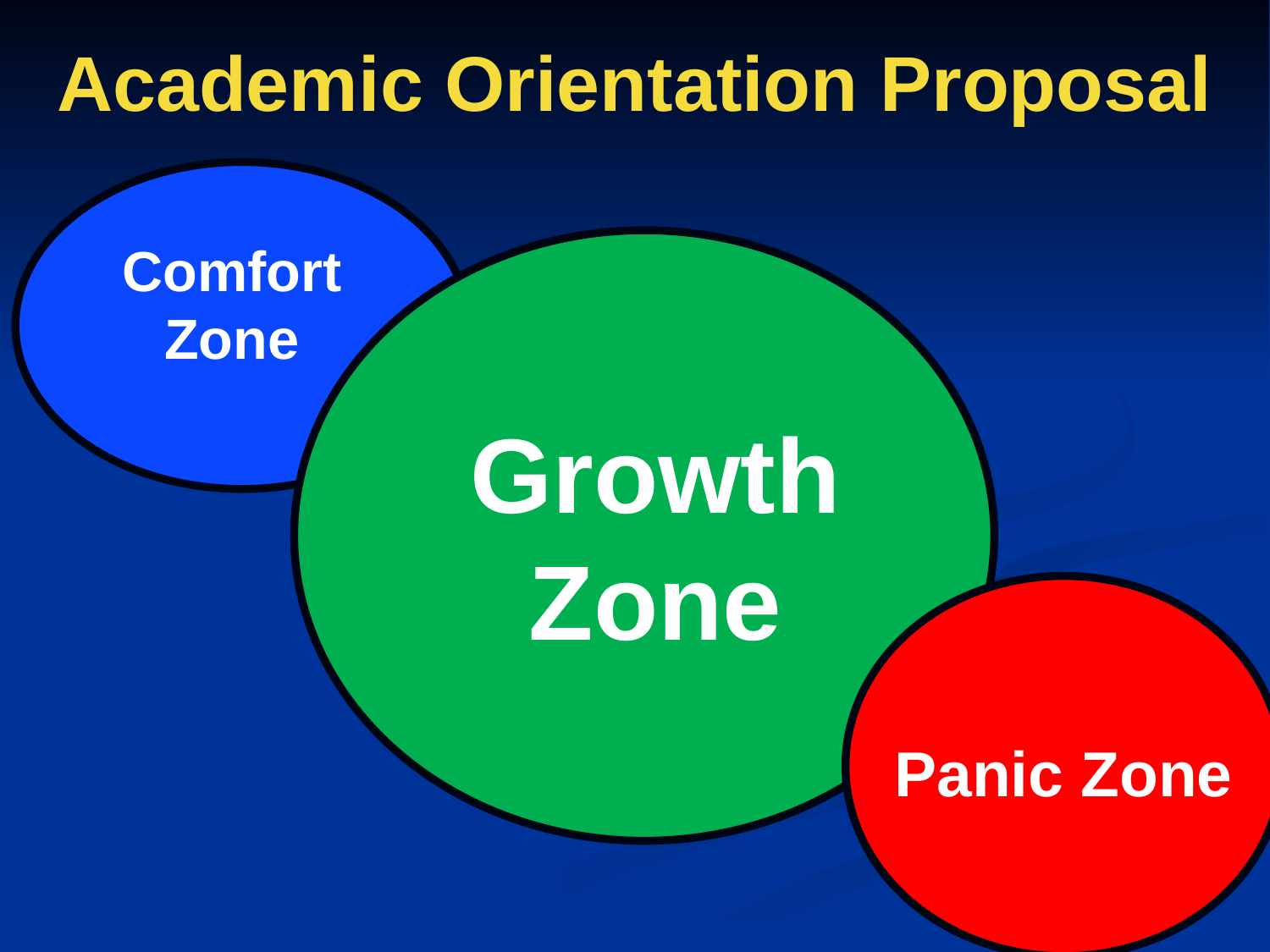

# Academic Orientation Proposal

Comfort Zone

Growth Zone

Panic Zone